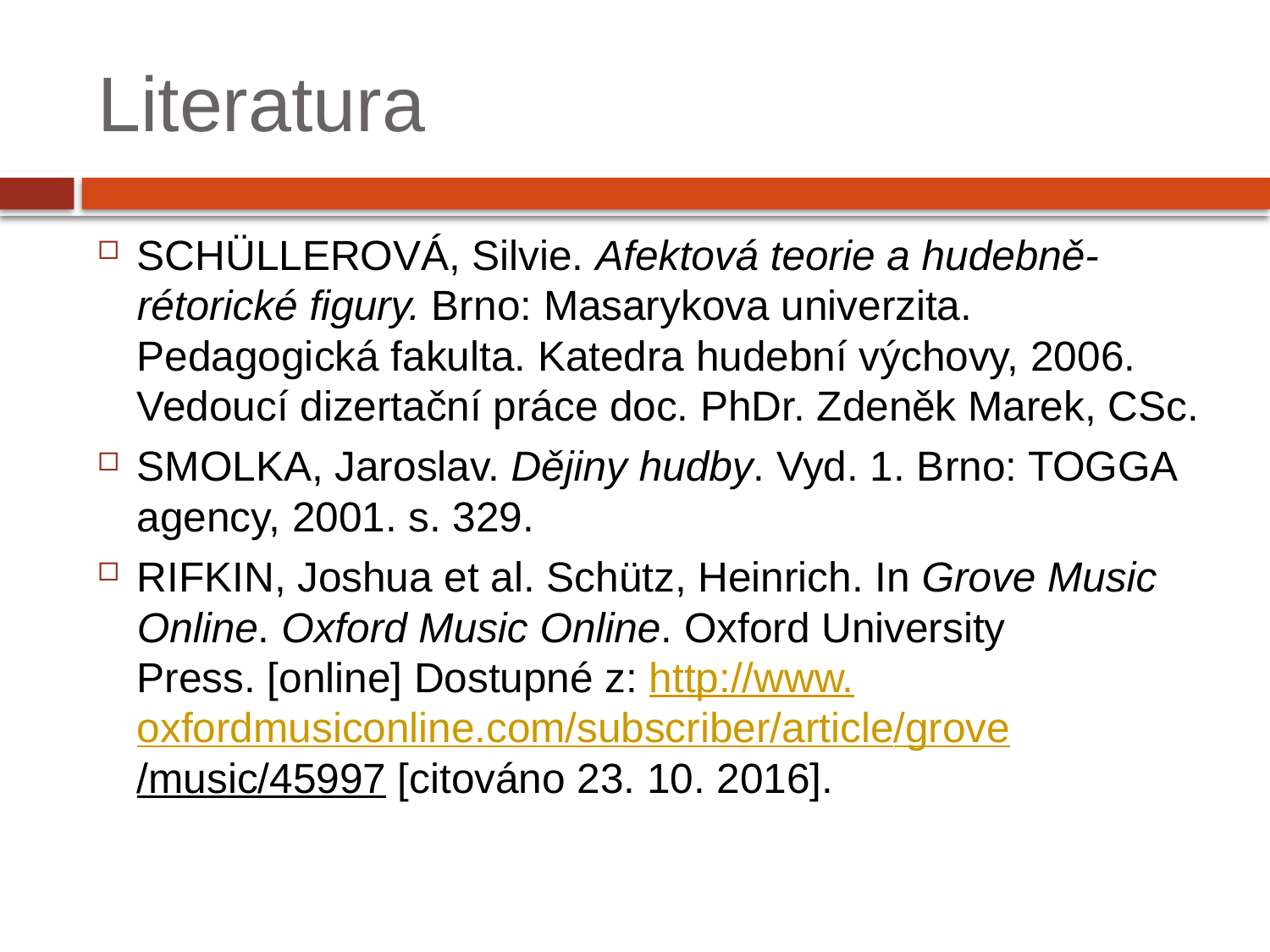

# Literatura
SCHÜLLEROVÁ, Silvie. Afektová teorie a hudebně-rétorické figury. Brno: Masarykova univerzita. Pedagogická fakulta. Katedra hudební výchovy, 2006. Vedoucí dizertační práce doc. PhDr. Zdeněk Marek, CSc.
SMOLKA, Jaroslav. Dějiny hudby. Vyd. 1. Brno: TOGGA agency, 2001. s. 329.
RIFKIN, Joshua et al. Schütz, Heinrich. In Grove Music Online. Oxford Music Online. Oxford University Press. [online] Dostupné z: http://www.oxfordmusiconline.com/subscriber/article/grove/music/45997 [citováno 23. 10. 2016].